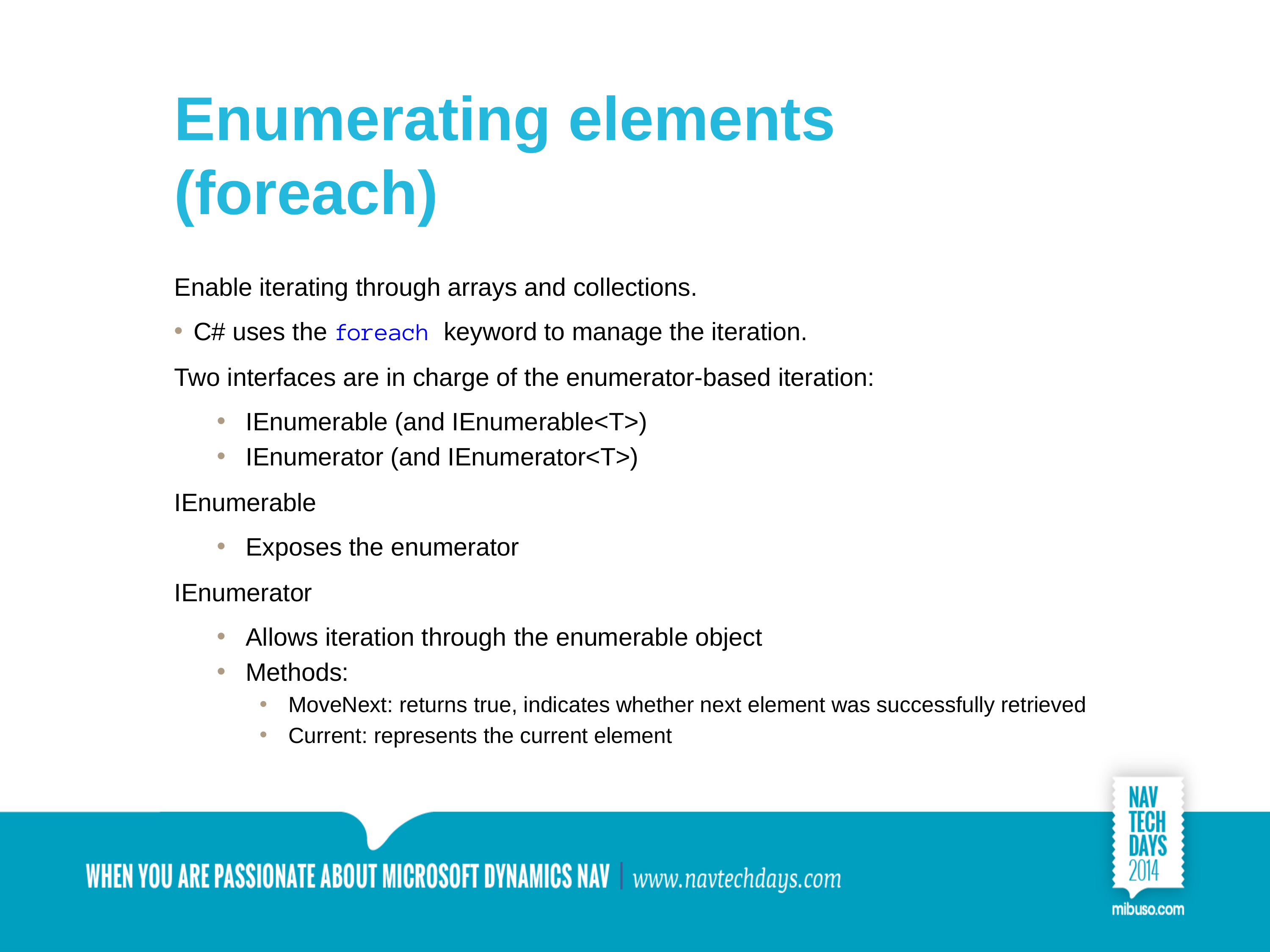

# Enumerating elements (foreach)
Enable iterating through arrays and collections.
C# uses the foreach keyword to manage the iteration.
Two interfaces are in charge of the enumerator-based iteration:
IEnumerable (and IEnumerable<T>)
IEnumerator (and IEnumerator<T>)
IEnumerable
Exposes the enumerator
IEnumerator
Allows iteration through the enumerable object
Methods:
MoveNext: returns true, indicates whether next element was successfully retrieved
Current: represents the current element